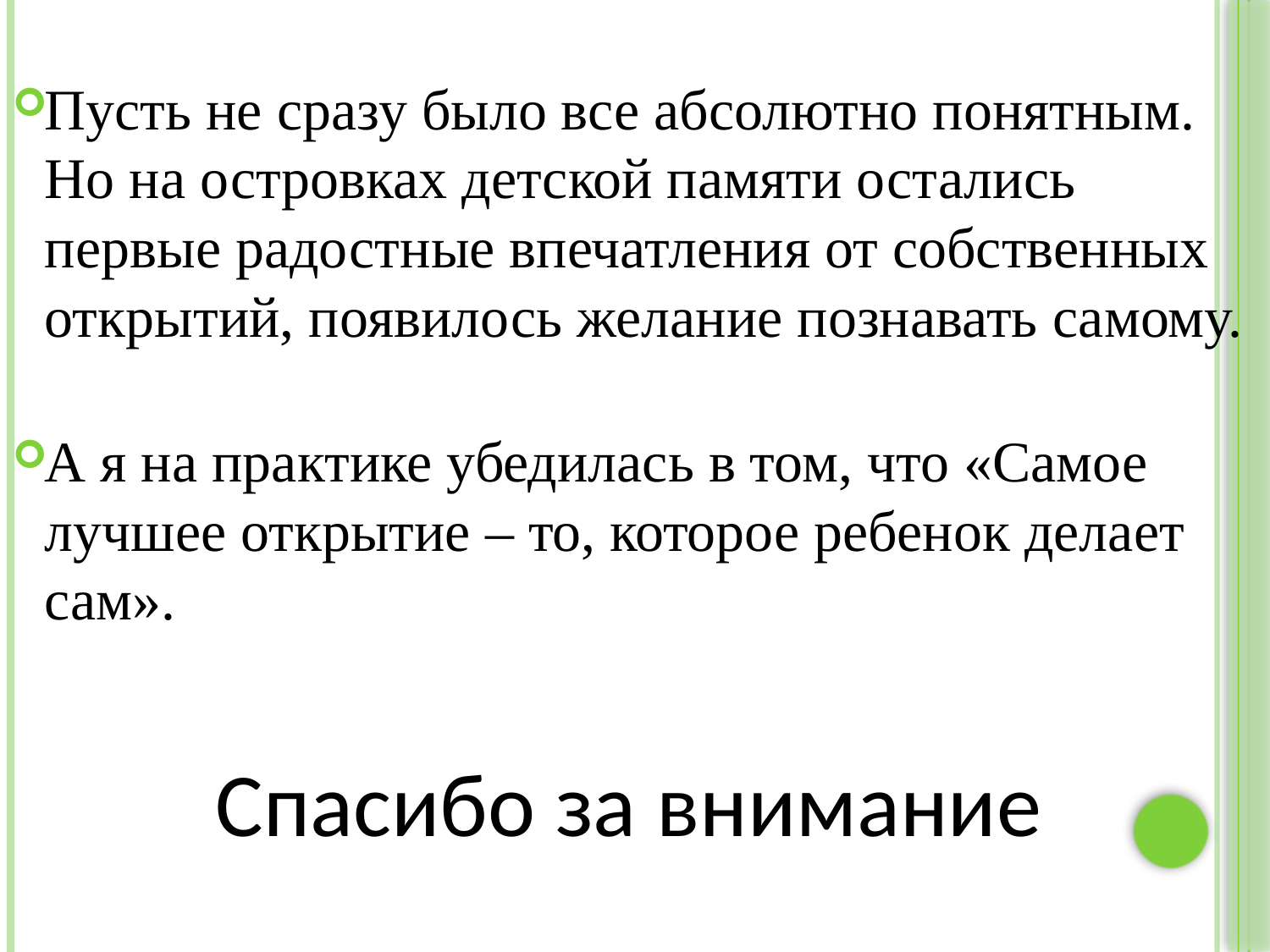

Пусть не сразу было все абсолютно понятным. Но на островках детской памяти остались первые радостные впечатления от собственных открытий, появилось желание познавать самому.

А я на практике убедилась в том, что «Самое лучшее открытие – то, которое ребенок делает сам».

Спасибо за внимание